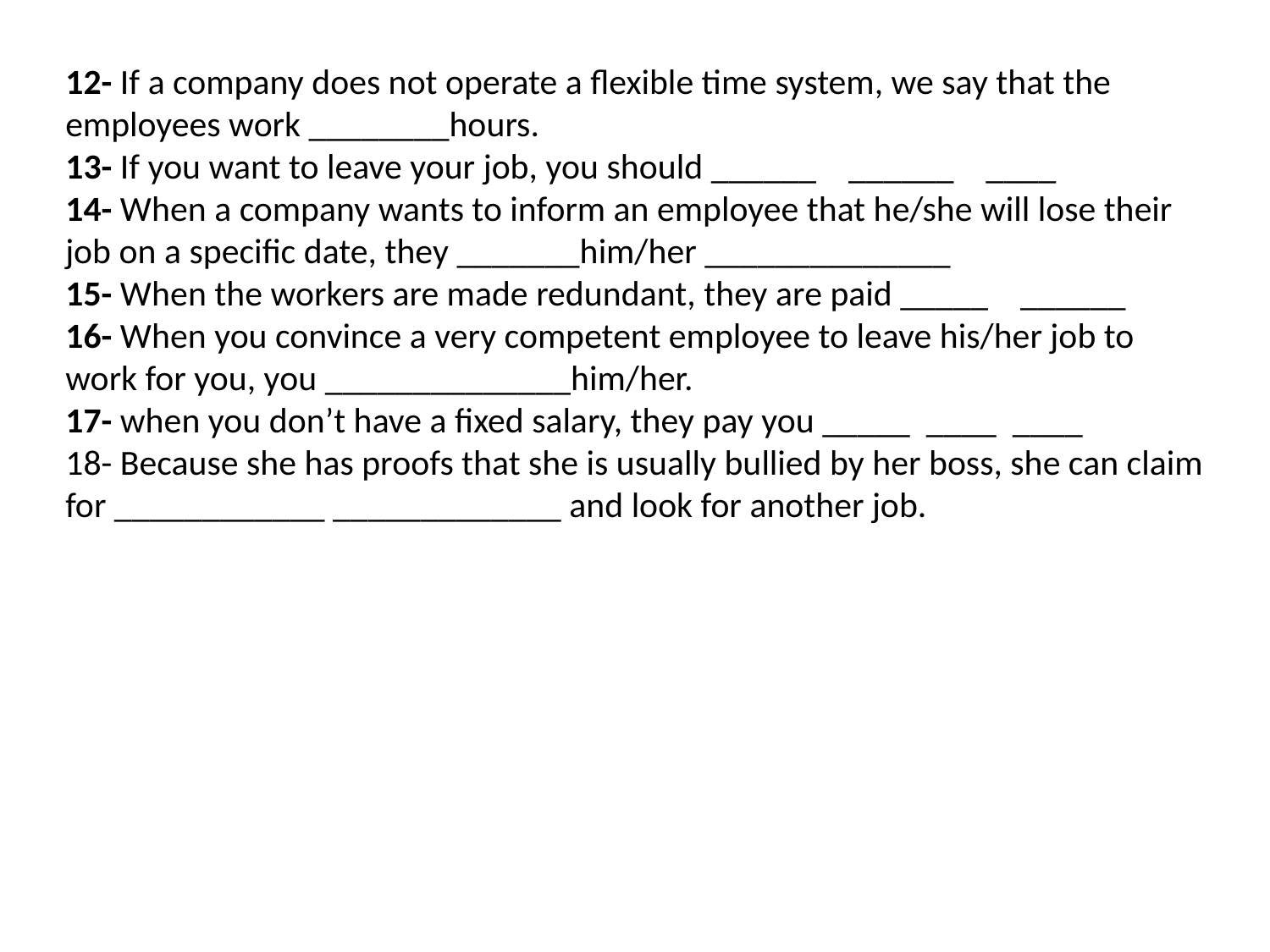

12- If a company does not operate a flexible time system, we say that the employees work ________hours.
13- If you want to leave your job, you should ______    ______    ____
14- When a company wants to inform an employee that he/she will lose their job on a specific date, they _______him/her ______________
15- When the workers are made redundant, they are paid _____    ______
16- When you convince a very competent employee to leave his/her job to work for you, you ______________him/her.
17- when you don’t have a fixed salary, they pay you _____  ____  ____
18- Because she has proofs that she is usually bullied by her boss, she can claim for ____________ _____________ and look for another job.